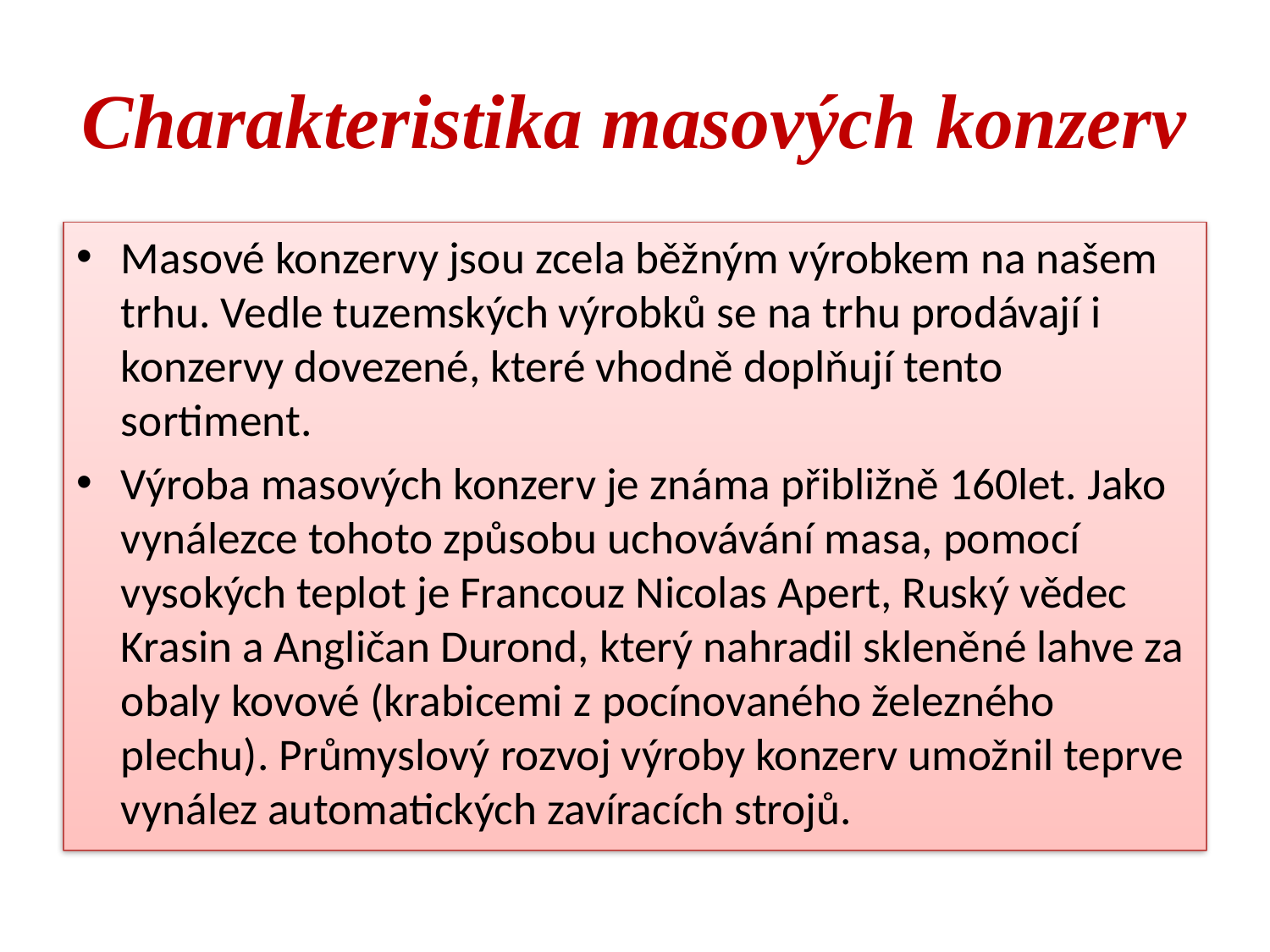

# Charakteristika masových konzerv
Masové konzervy jsou zcela běžným výrobkem na našem trhu. Vedle tuzemských výrobků se na trhu prodávají i konzervy dovezené, které vhodně doplňují tento sortiment.
Výroba masových konzerv je známa přibližně 160let. Jako vynálezce tohoto způsobu uchovávání masa, pomocí vysokých teplot je Francouz Nicolas Apert, Ruský vědec Krasin a Angličan Durond, který nahradil skleněné lahve za obaly kovové (krabicemi z pocínovaného železného plechu). Průmyslový rozvoj výroby konzerv umožnil teprve vynález automatických zavíracích strojů.